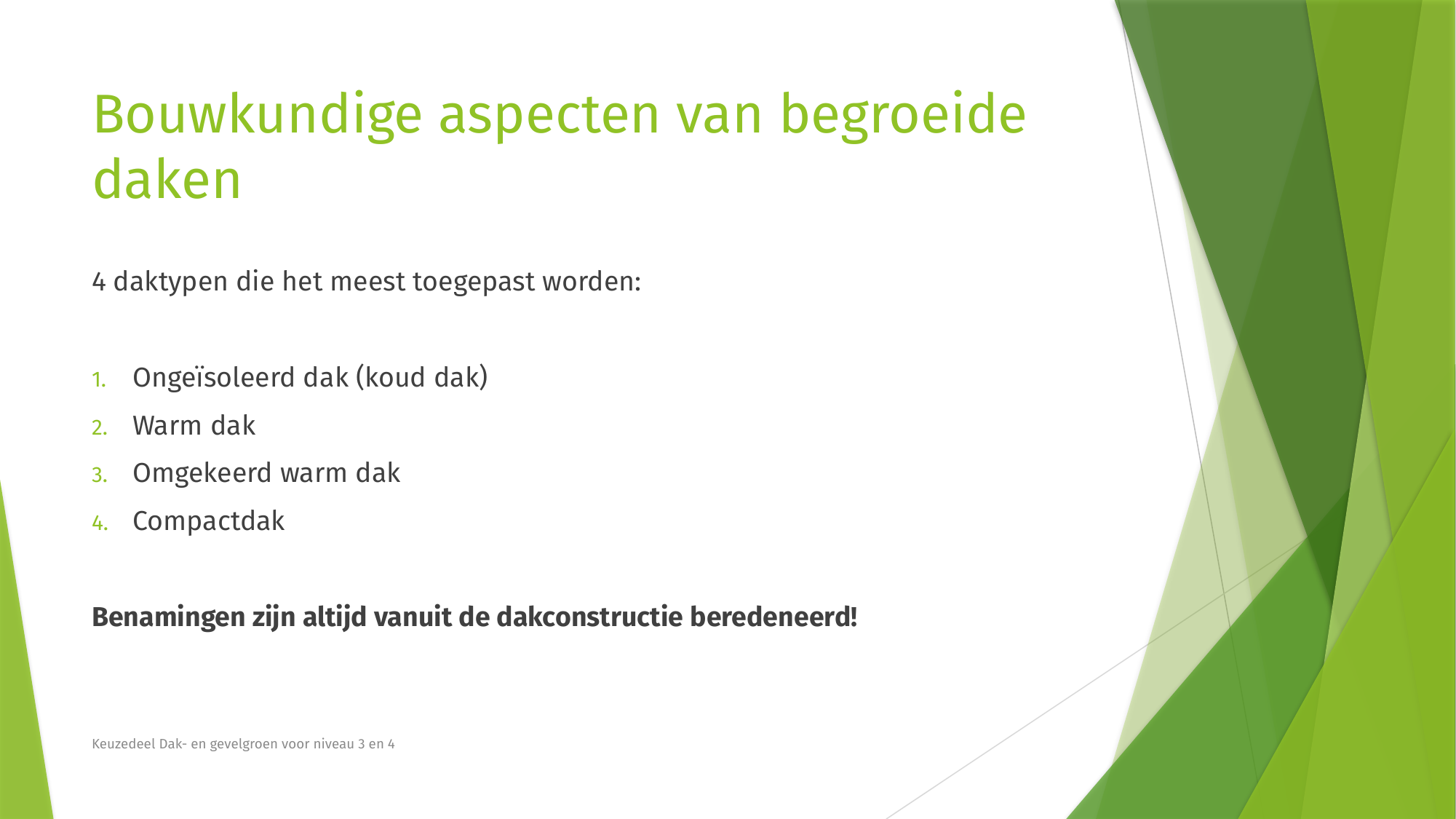

# Bouwkundige aspecten van begroeide daken
4 daktypen die het meest toegepast worden:

Ongeïsoleerd dak (koud dak)
Warm dak
Omgekeerd warm dak
Compactdak

Benamingen zijn altijd vanuit de dakconstructie beredeneerd!
Keuzedeel Dak- en gevelgroen voor niveau 3 en 4